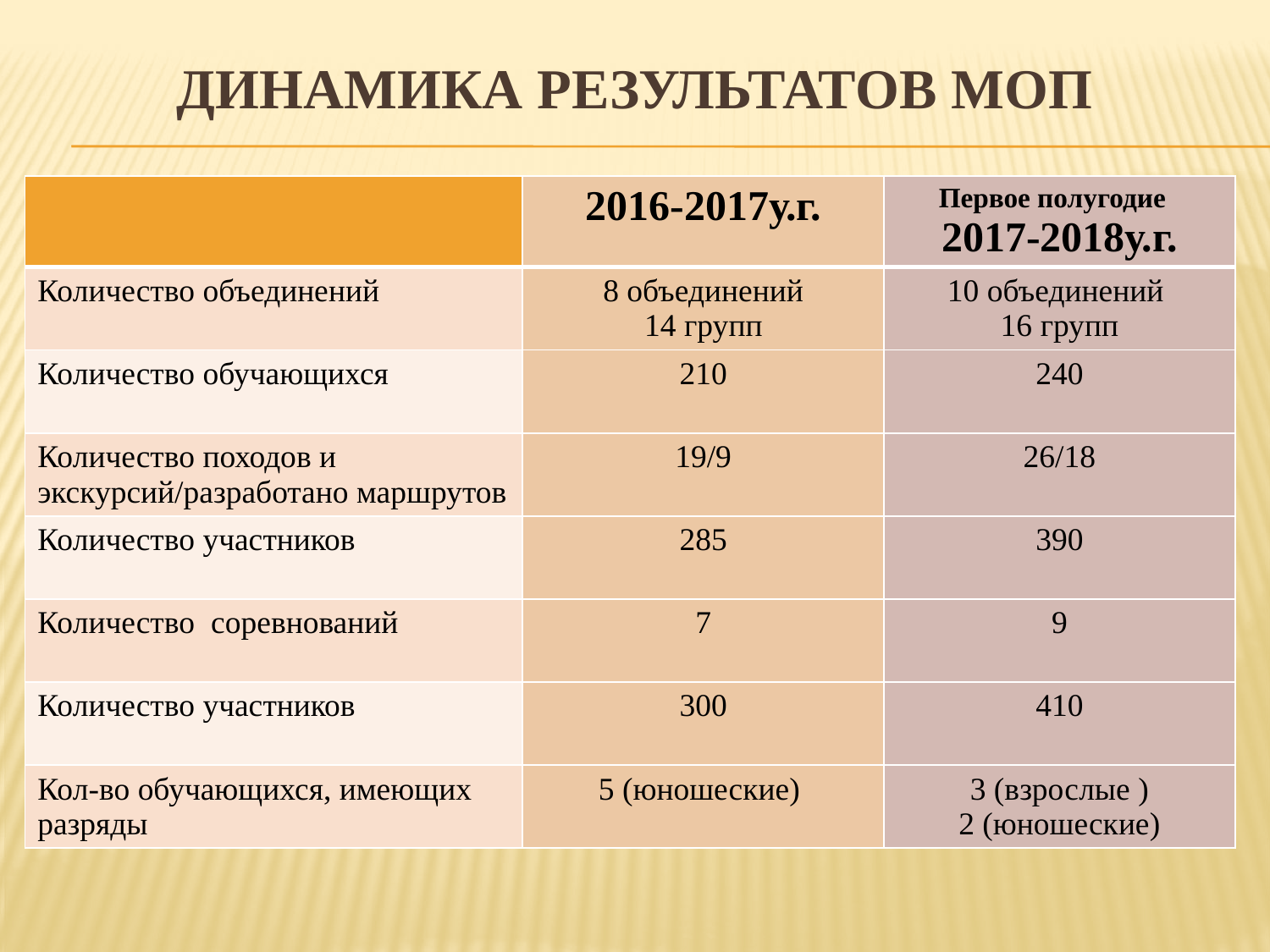

# Динамика Результатов МОП
|  | 2016-2017у.г. | Первое полугодие 2017-2018у.г. |
| --- | --- | --- |
| Количество объединений | 8 объединений 14 групп | 10 объединений 16 групп |
| Количество обучающихся | 210 | 240 |
| Количество походов и экскурсий/разработано маршрутов | 19/9 | 26/18 |
| Количество участников | 285 | 390 |
| Количество соревнований | 7 | 9 |
| Количество участников | 300 | 410 |
| Кол-во обучающихся, имеющих разряды | 5 (юношеские) | 3 (взрослые ) 2 (юношеские) |